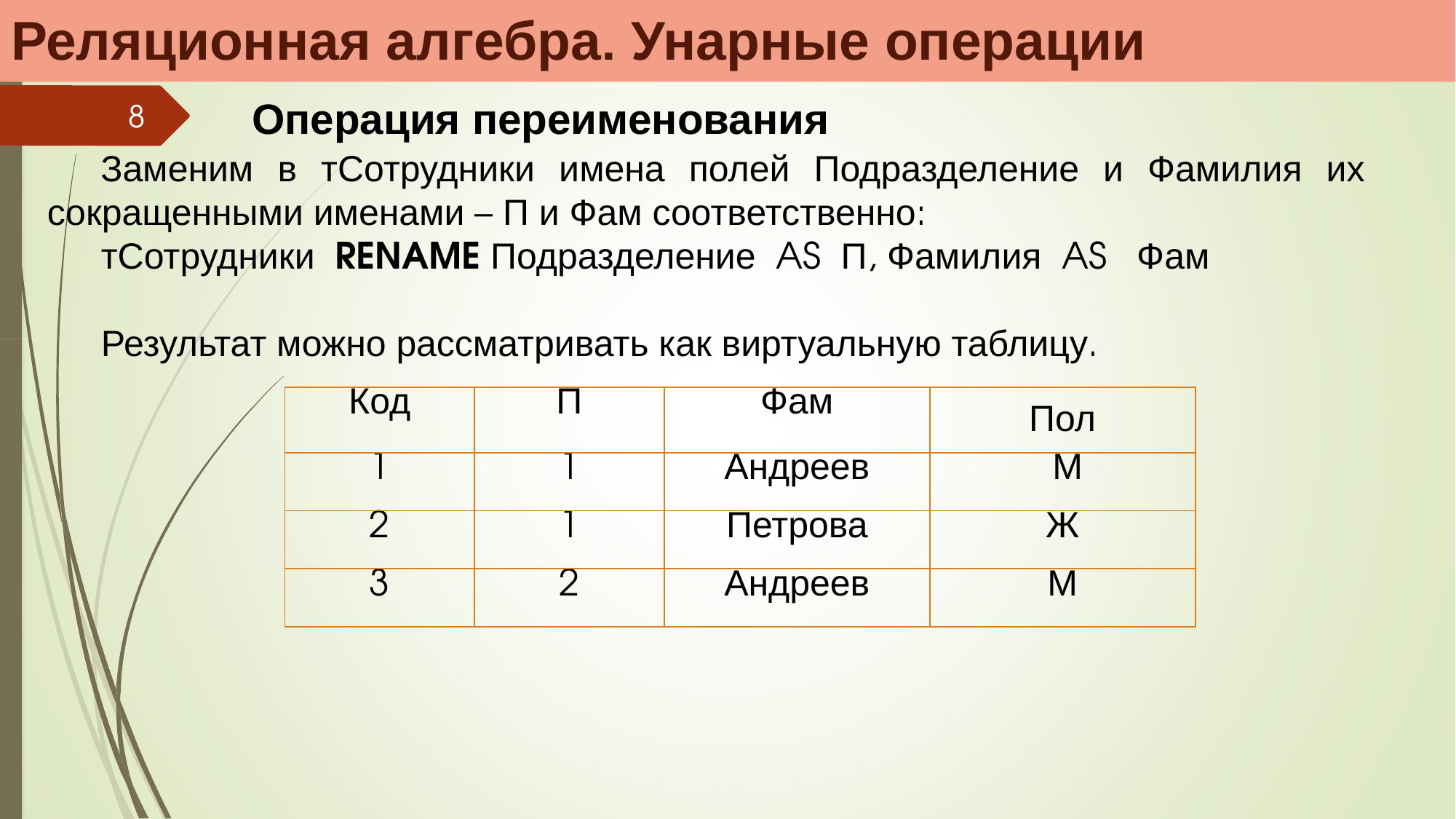

Реляционная алгебра. Унарные операции
Операция переименования
8
Заменим в тСотрудники имена полей Подразделение и Фамилия их сокращенными именами – П и Фам соответственно:
тСотрудники  RENAME Подразделение  AS  П, Фамилия  AS   Фам

Результат можно рассматривать как виртуальную таблицу.

| Код | П | Фам | Пол |
| --- | --- | --- | --- |
| 1 | 1 | Андреев | М |
| 2 | 1 | Петрова | Ж |
| 3 | 2 | Андреев | М |